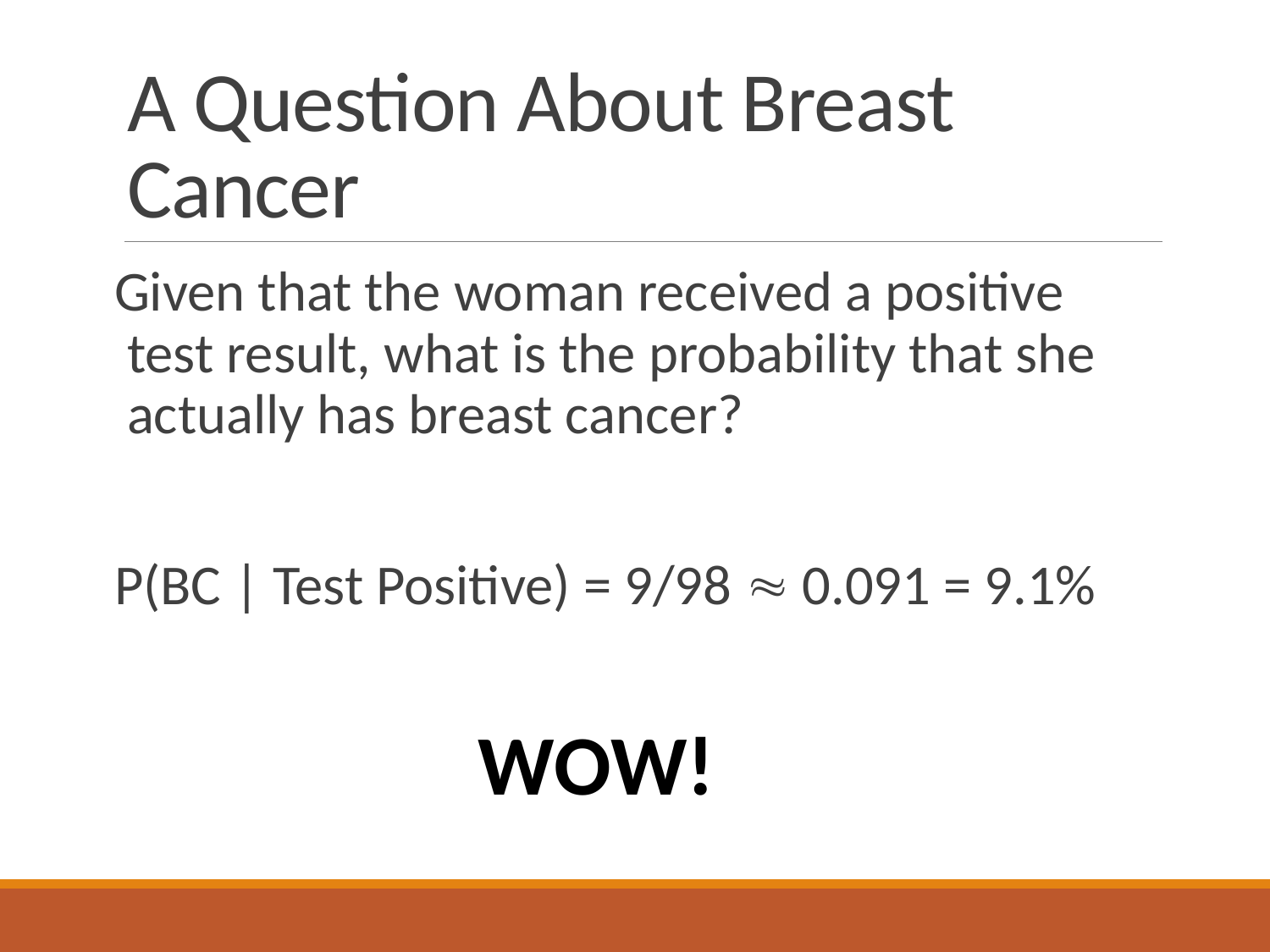

# A Question About Breast Cancer
Given that the woman received a positive test result, what is the probability that she actually has breast cancer?

P(BC | Test Positive) = 9/98 ≈ 0.091 = 9.1%

WOW!